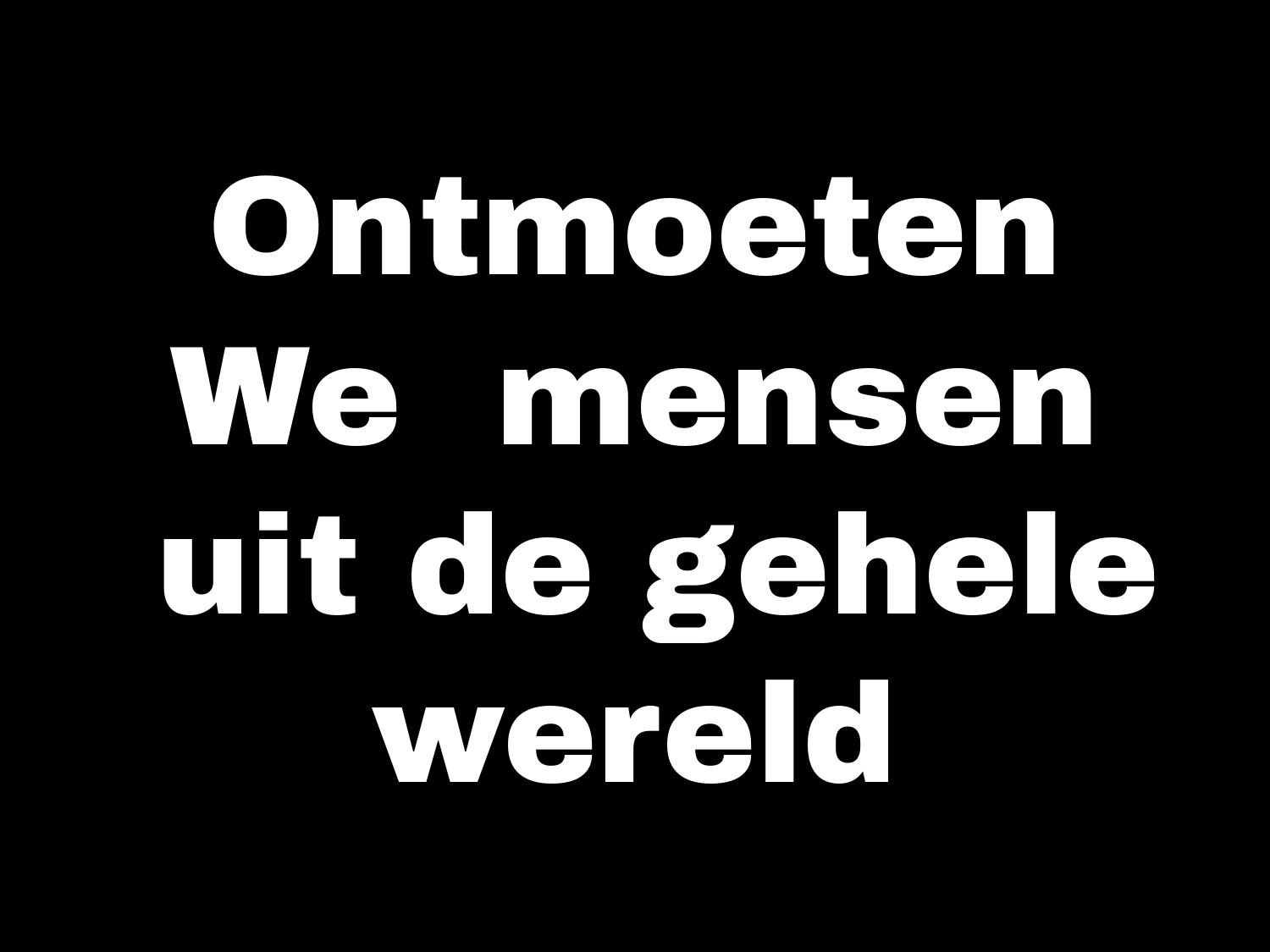

Ontmoeten
We  mensen
 uit de gehele wereld